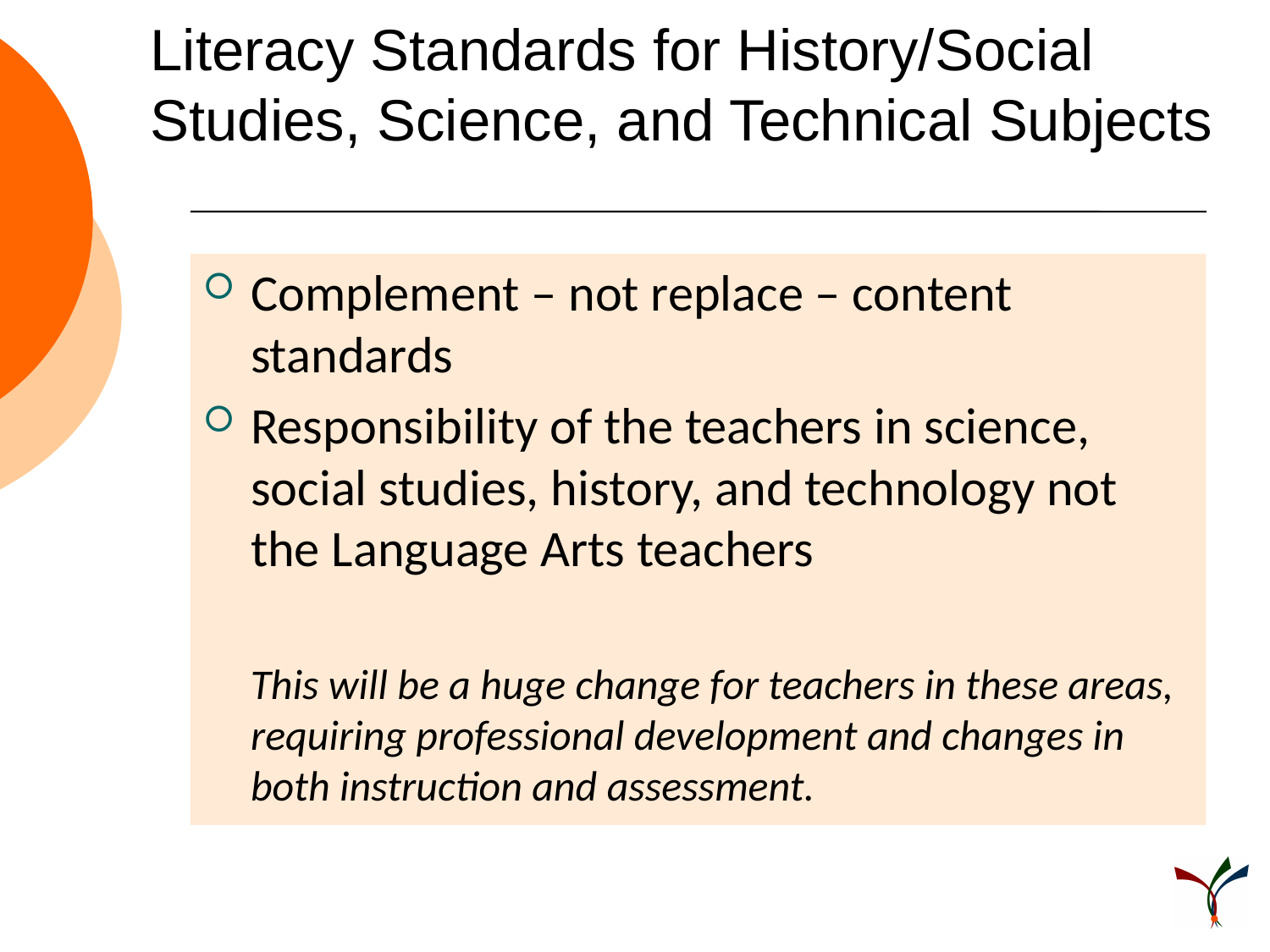

# Literacy Standards for History/Social Studies, Science, and Technical Subjects
Complement – not replace – content standards
Responsibility of the teachers in science, social studies, history, and technology not the Language Arts teachers

This will be a huge change for teachers in these areas, requiring professional development and changes in both instruction and assessment.